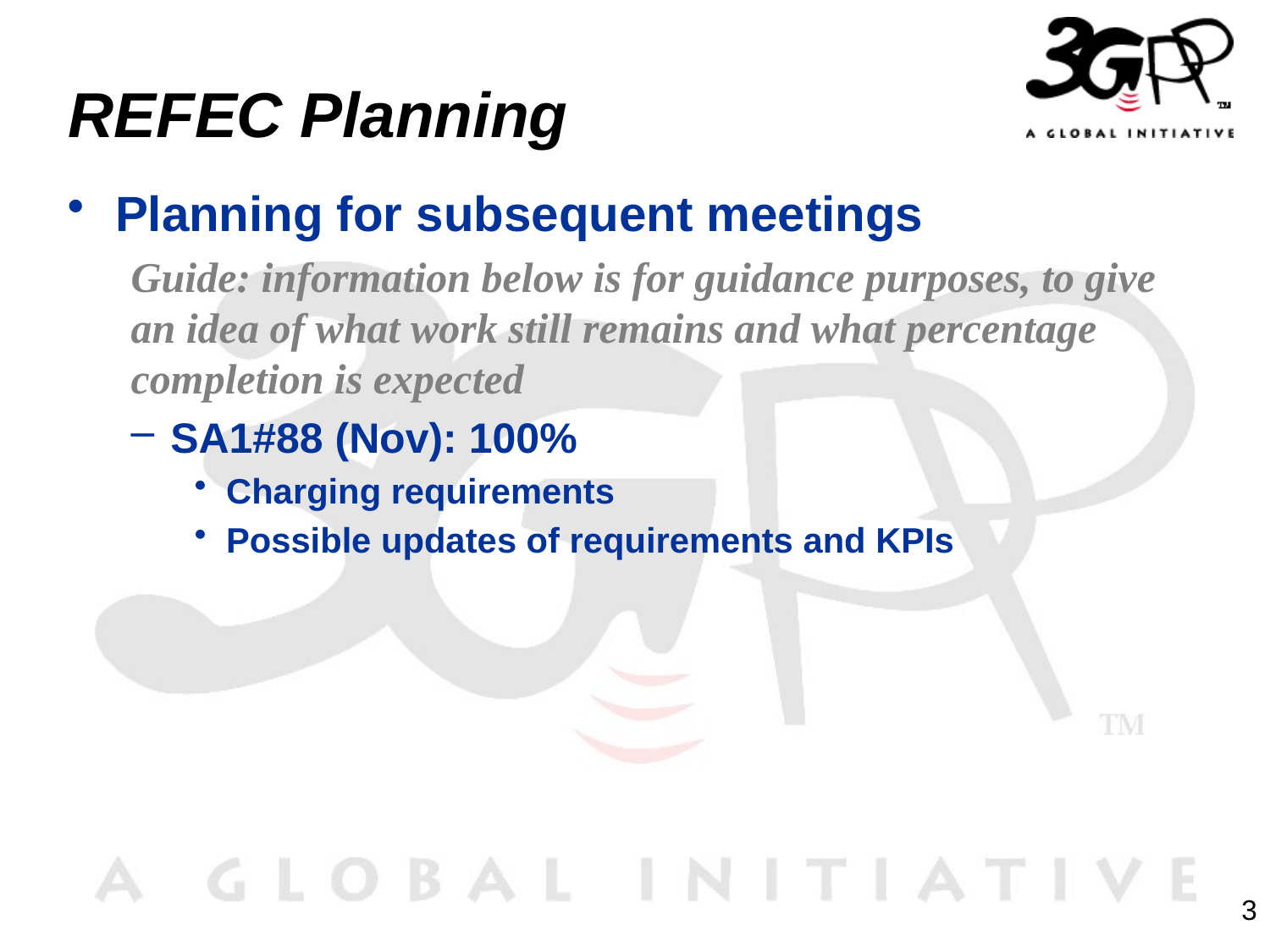

# REFEC Planning
Planning for subsequent meetings
Guide: information below is for guidance purposes, to give an idea of what work still remains and what percentage completion is expected
SA1#88 (Nov): 100%
Charging requirements
Possible updates of requirements and KPIs

3